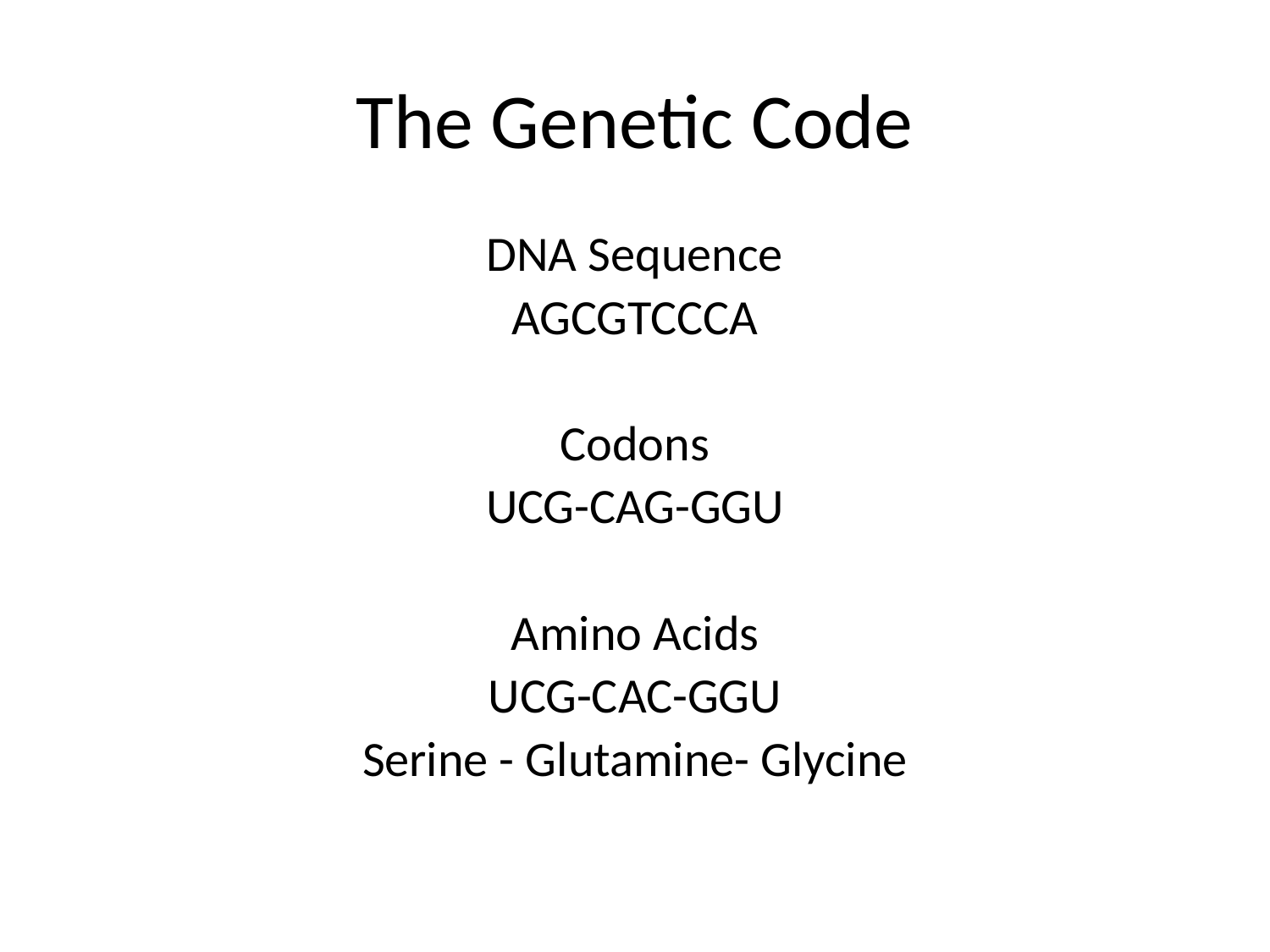

# The Genetic Code
DNA Sequence
AGCGTCCCA

Codons
UCG-CAG-GGU

Amino Acids
UCG-CAC-GGU
Serine - Glutamine- Glycine